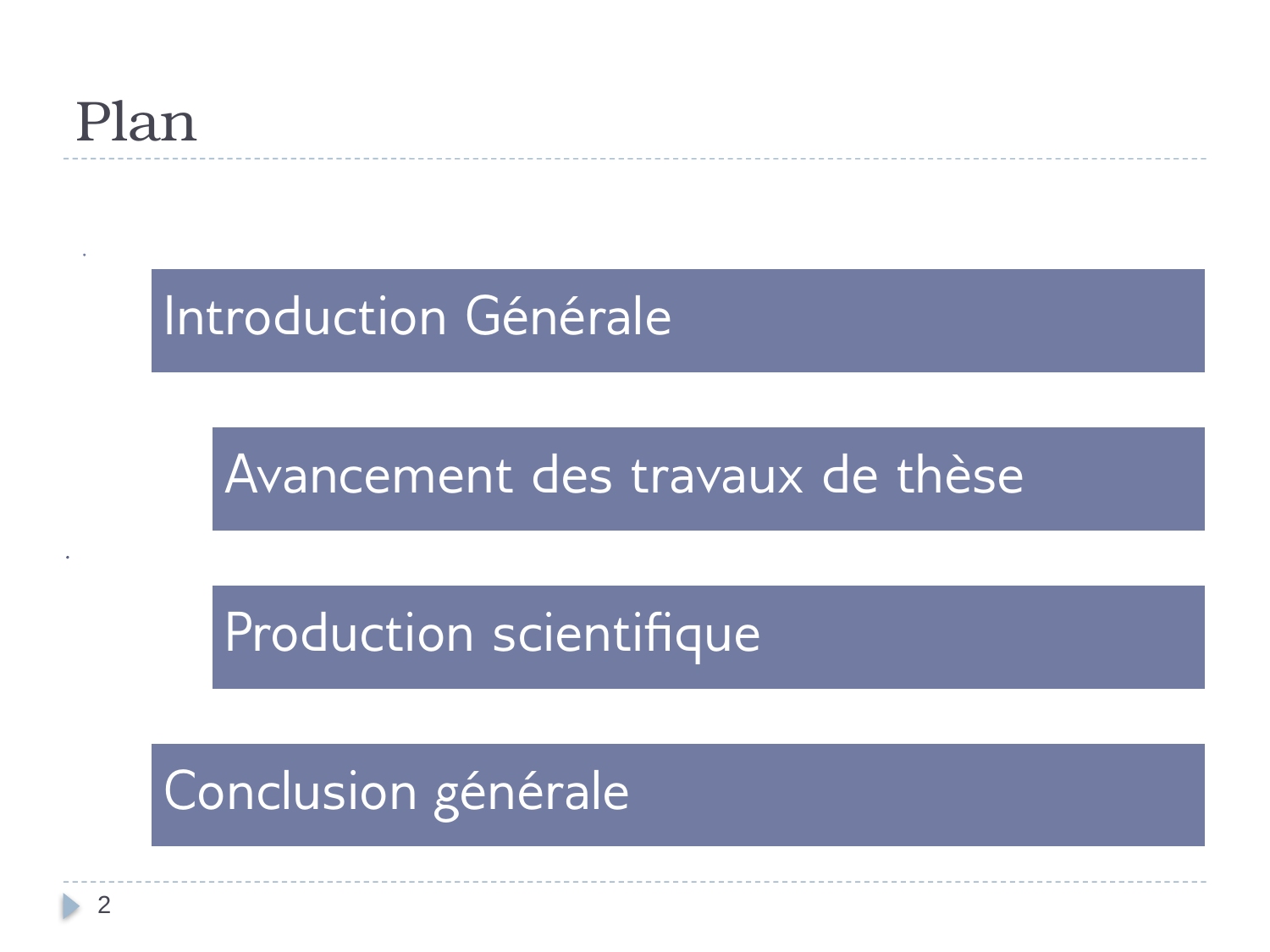

# Plan
Introduction Générale
Avancement des travaux de thèse
Production scientifique
Conclusion générale
2